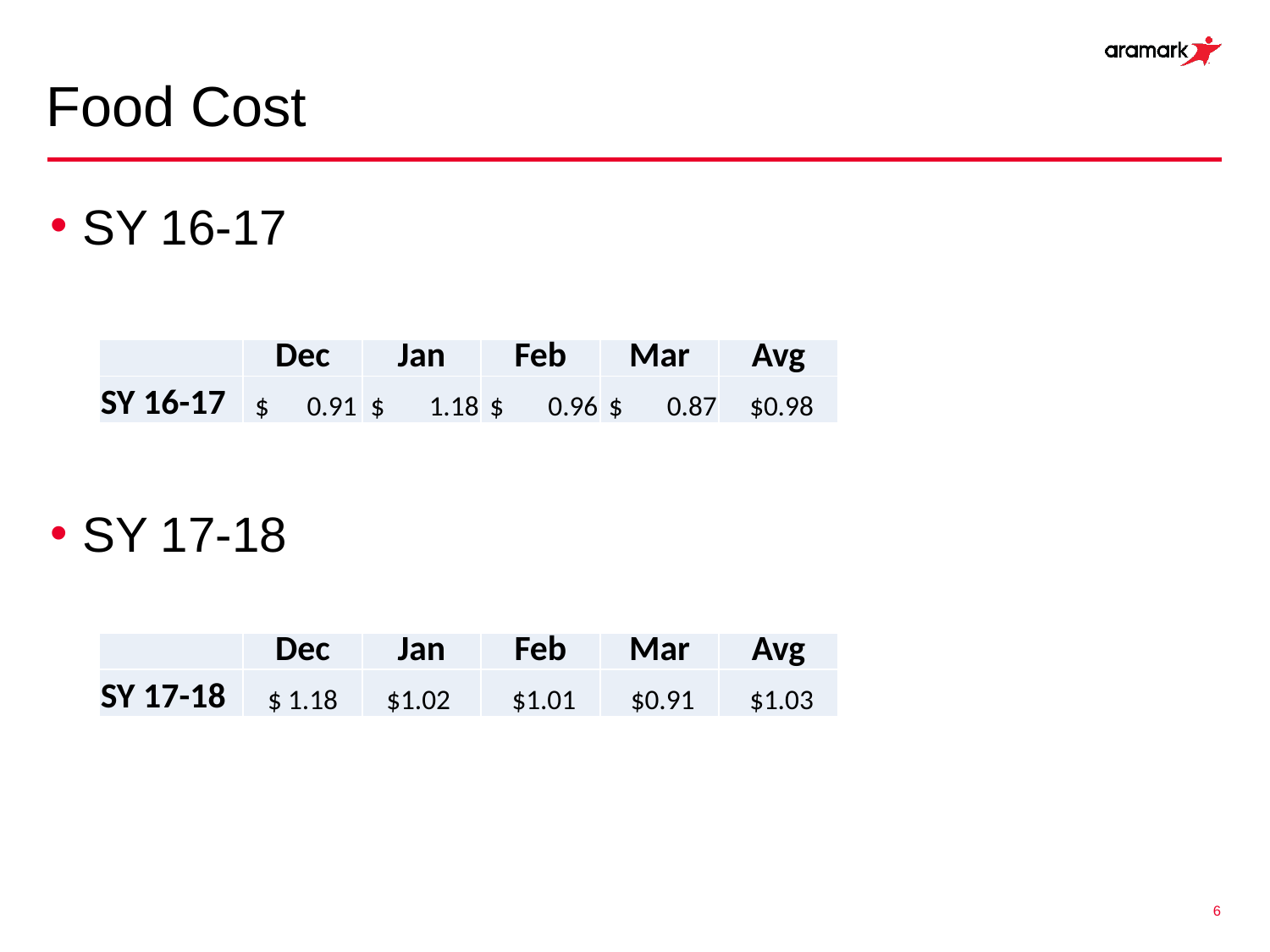

# Food Cost
SY 16-17

SY 17-18
|  | Dec | Jan | Feb | Mar | Avg |
| --- | --- | --- | --- | --- | --- |
| SY 16-17 | $ 0.91 | $ 1.18 | $ 0.96 | $ 0.87 | $0.98 |
|  | Dec | Jan | Feb | Mar | Avg |
| --- | --- | --- | --- | --- | --- |
| SY 17-18 | $ 1.18 | $1.02 | $1.01 | $0.91 | $1.03 |
6